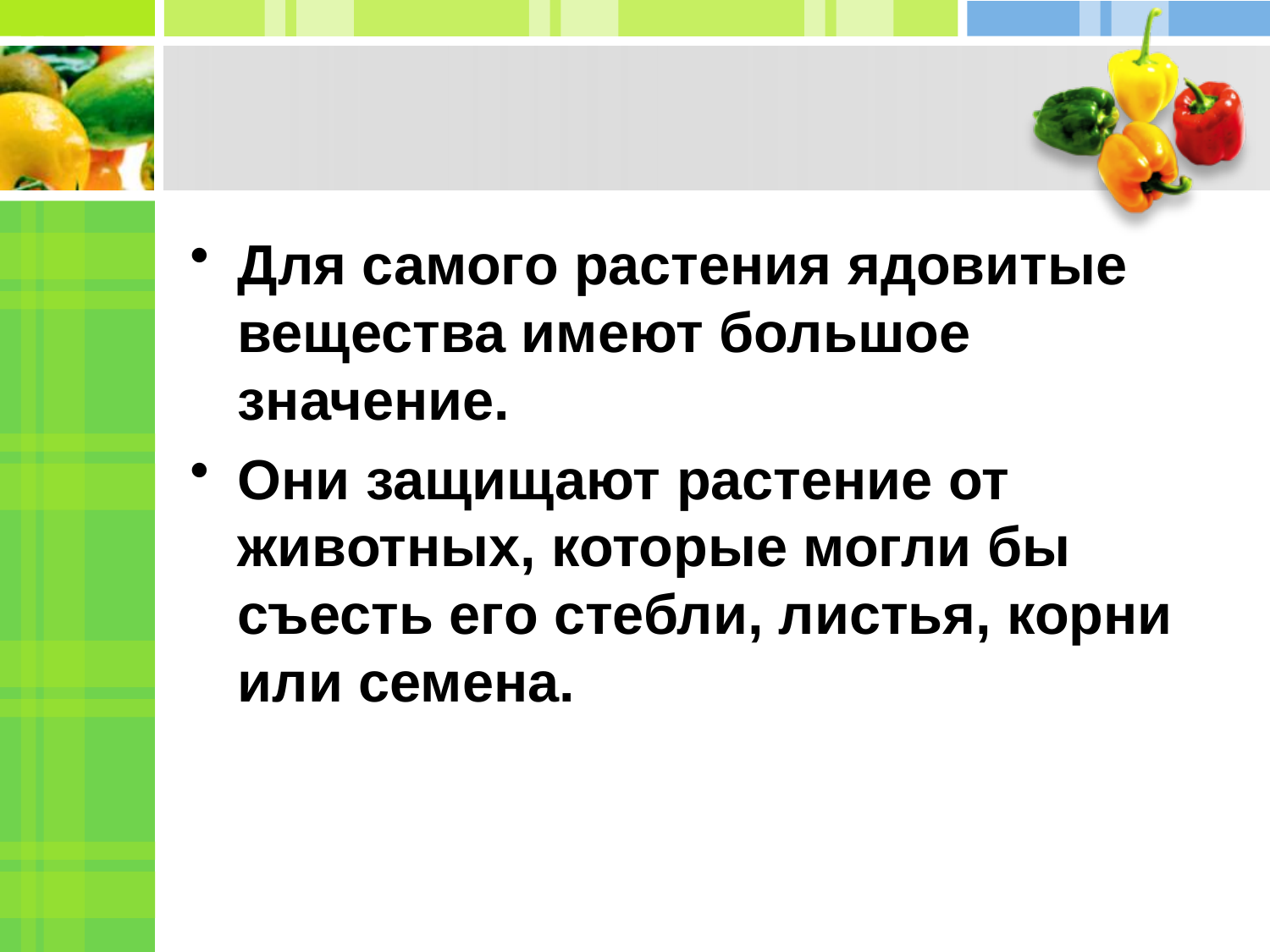

#
Для самого растения ядовитые вещества имеют большое значение.
Они защищают растение от животных, которые могли бы съесть его стебли, листья, корни или семена.